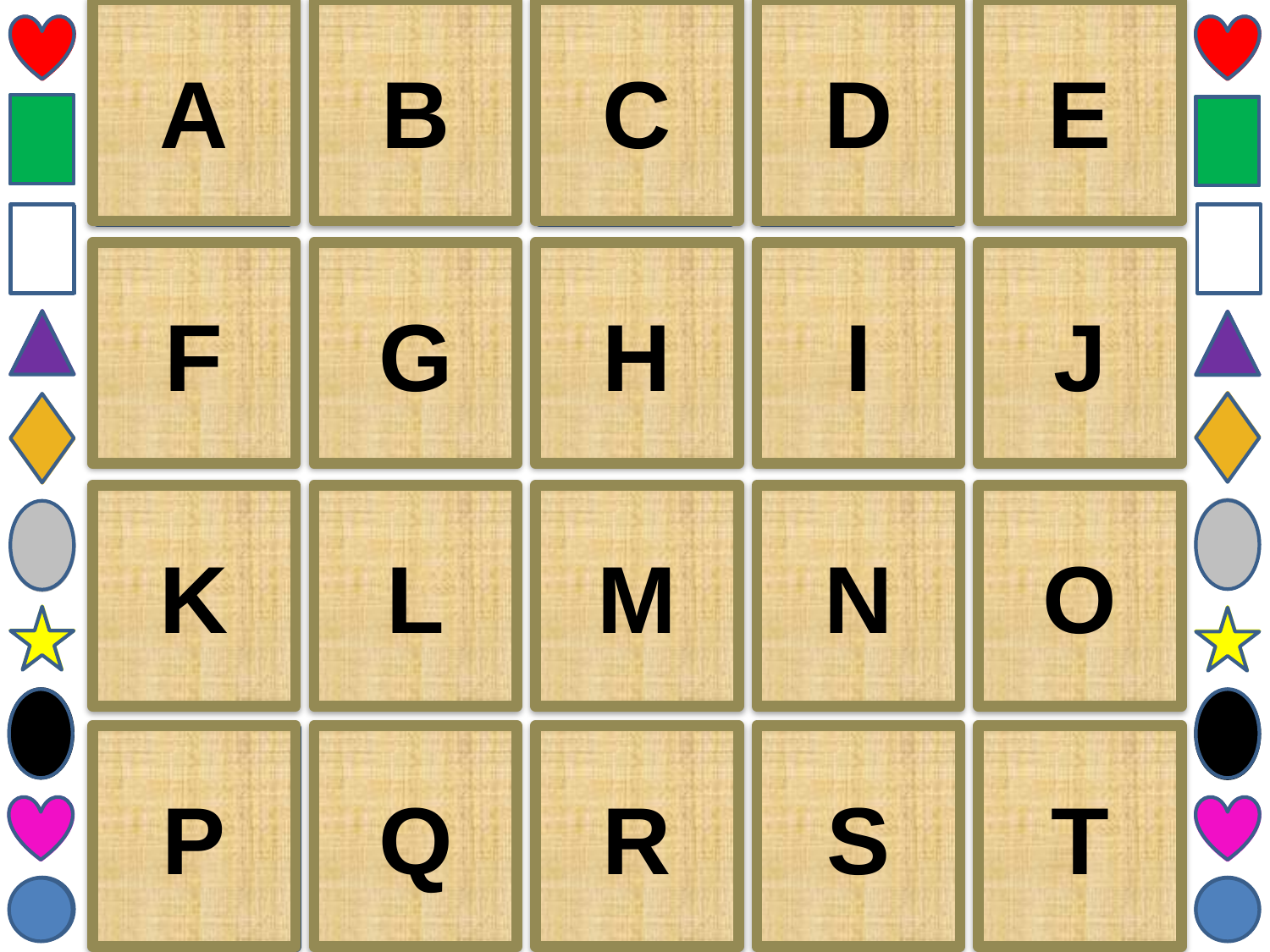

A
B
C
D
E

a yellow star

a pink heart
a black oval

F
G
H
I
J

a red heart
a blue circle

K
L
M
N
O

a purple triangle

an orange diamond
a green rectangle

P
Q
R
S
T

a gray oval
a white rectangle